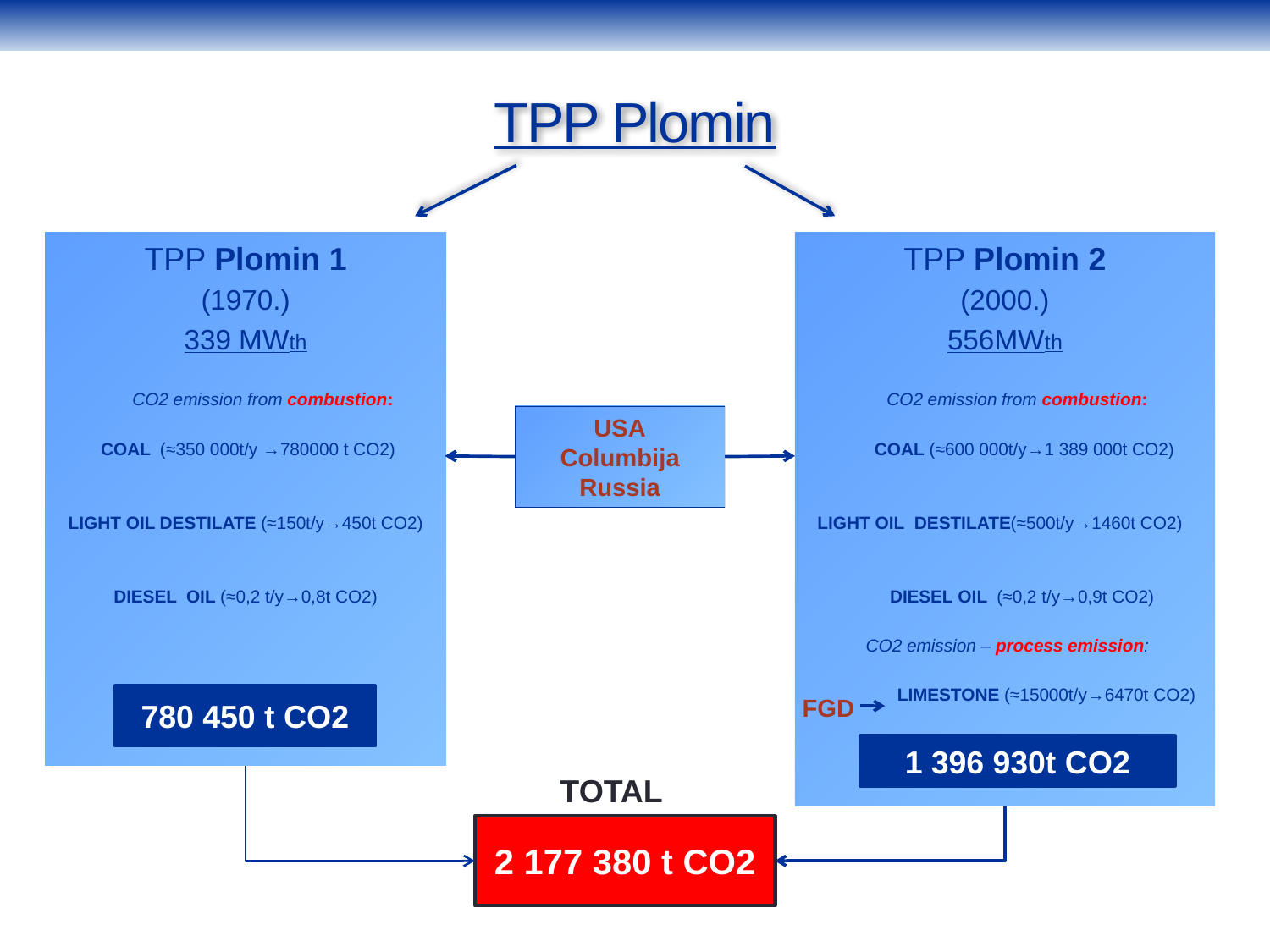

# TPP Plomin
TPP Plomin 1
(1970.)
339 MWth

         CO2 emission from combustion:

 COAL  (≈350 000t/y →780000 t CO2)

LIGHT OIL DESTILATE (≈150t/y→450t CO2)

DIESEL  OIL (≈0,2 t/y→0,8t CO2)

TPP Plomin 2
(2000.)
556MWth

        CO2 emission from combustion:

        COAL (≈600 000t/y→1 389 000t CO2)

  LIGHT OIL  DESTILATE(≈500t/y→1460t CO2)

       DIESEL OIL  (≈0,2 t/y→0,9t CO2)

 CO2 emission – process emission:

                 LIMESTONE (≈15000t/y→6470t CO2)

USA
Columbija
Russia
780 450 t CO2
FGD
1 396 930t CO2
TOTAL
2 177 380 t CO2